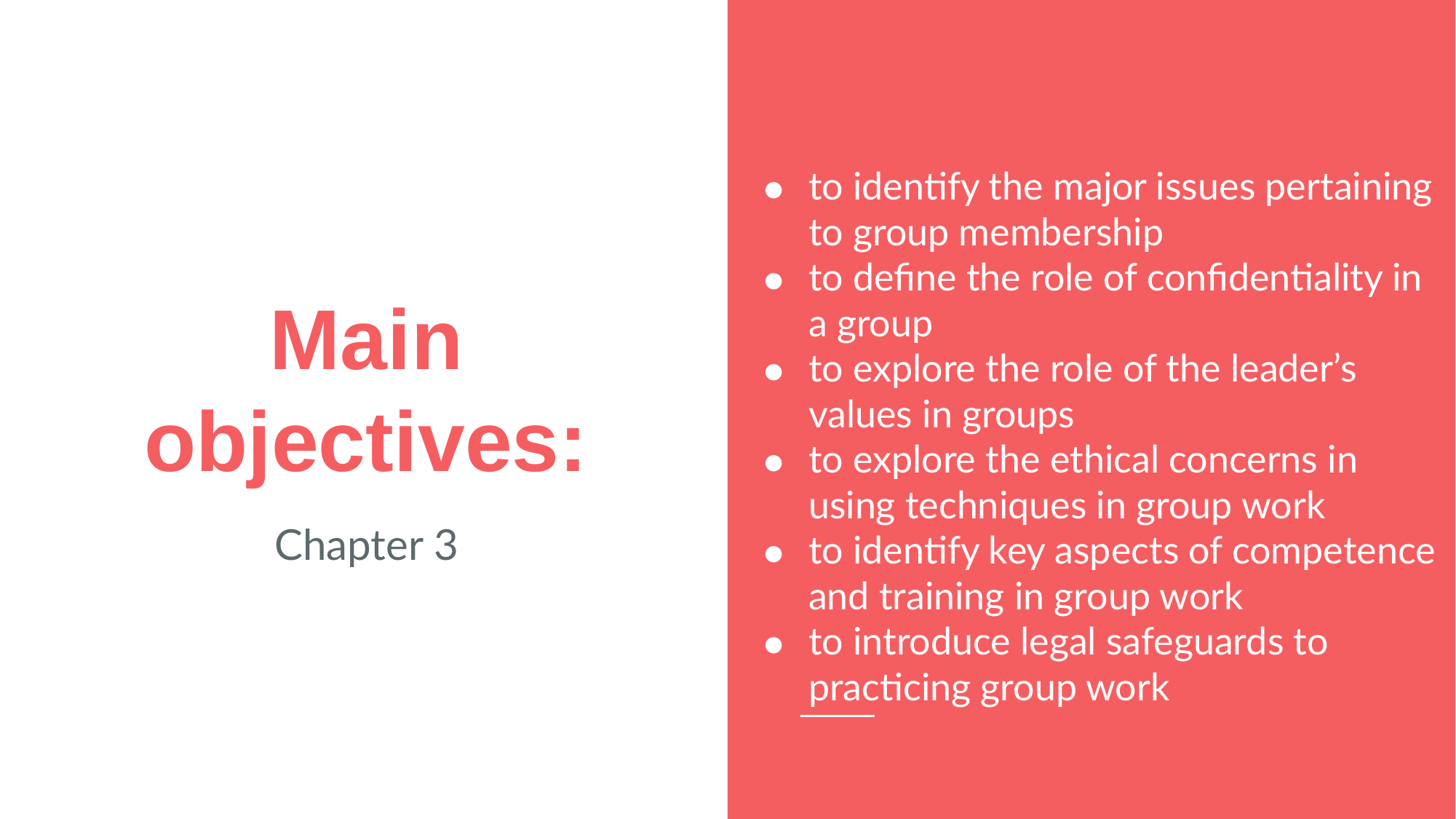

to identify the major issues pertaining to group membership
to define the role of confidentiality in a group
to explore the role of the leader’s values in groups
to explore the ethical concerns in using techniques in group work
to identify key aspects of competence and training in group work
to introduce legal safeguards to practicing group work
# Main objectives:
Chapter 3